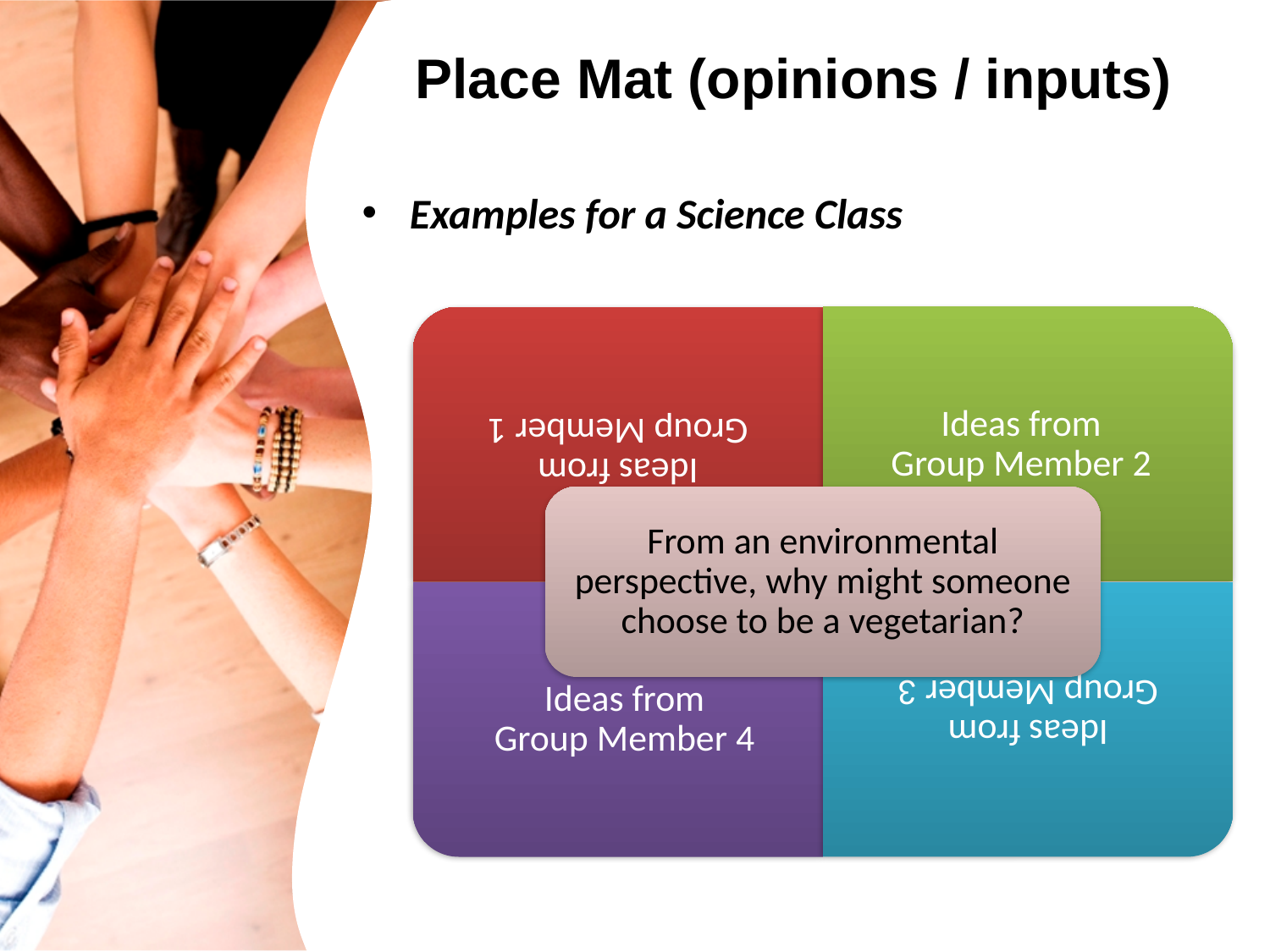

# Place Mat (opinions / inputs)
Examples for a Science Class
Ideas from
Group Member 1
Ideas from
Group Member 2
Ideas from
Group Member 4
Ideas from
Group Member 3
From an environmental perspective, why might someone choose to be a vegetarian?